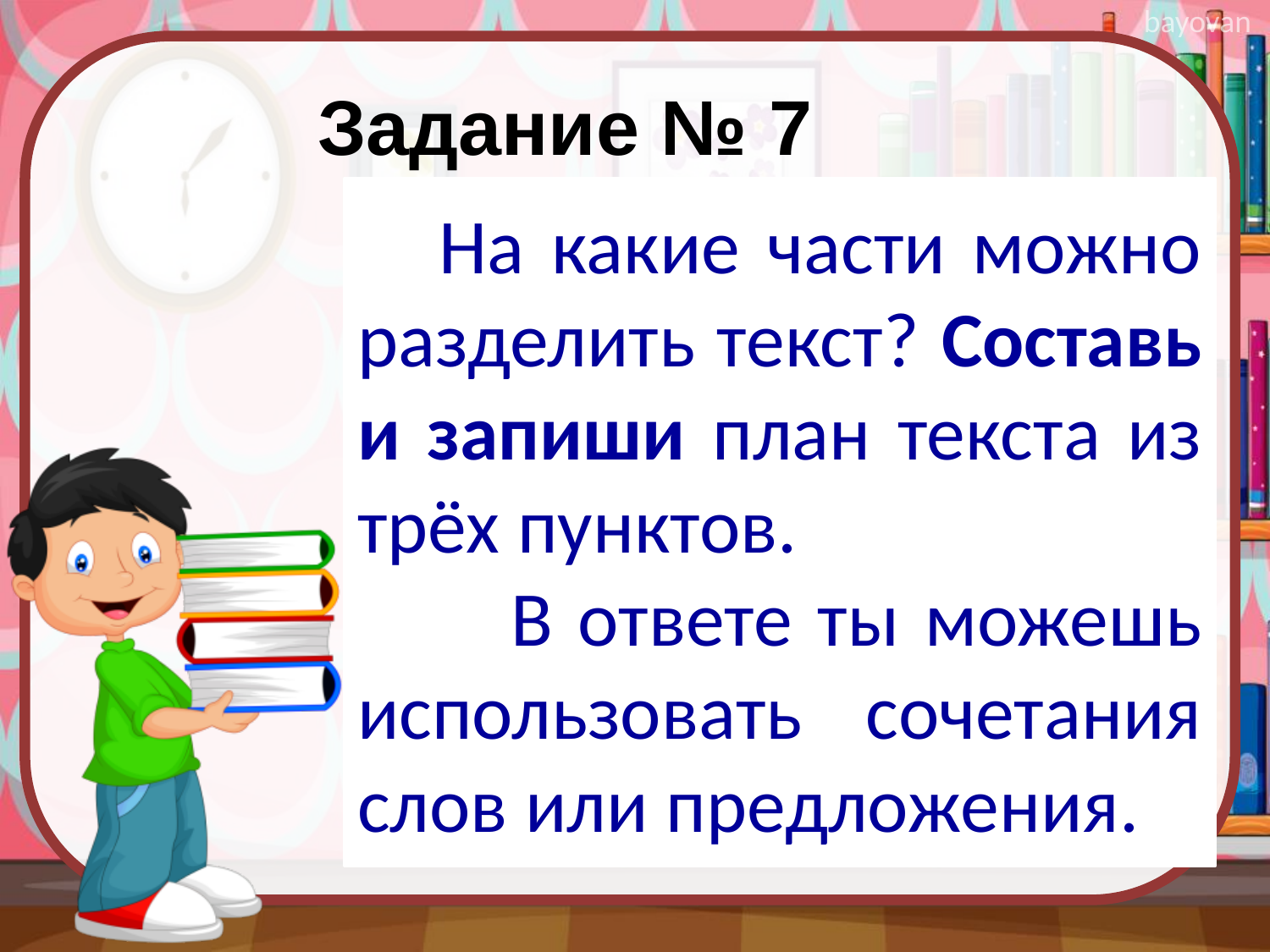

Задание № 7
   На какие части можно разделить текст? Составь и запиши план текста из трёх пунктов.
      В ответе ты можешь использовать сочетания слов или предложения.